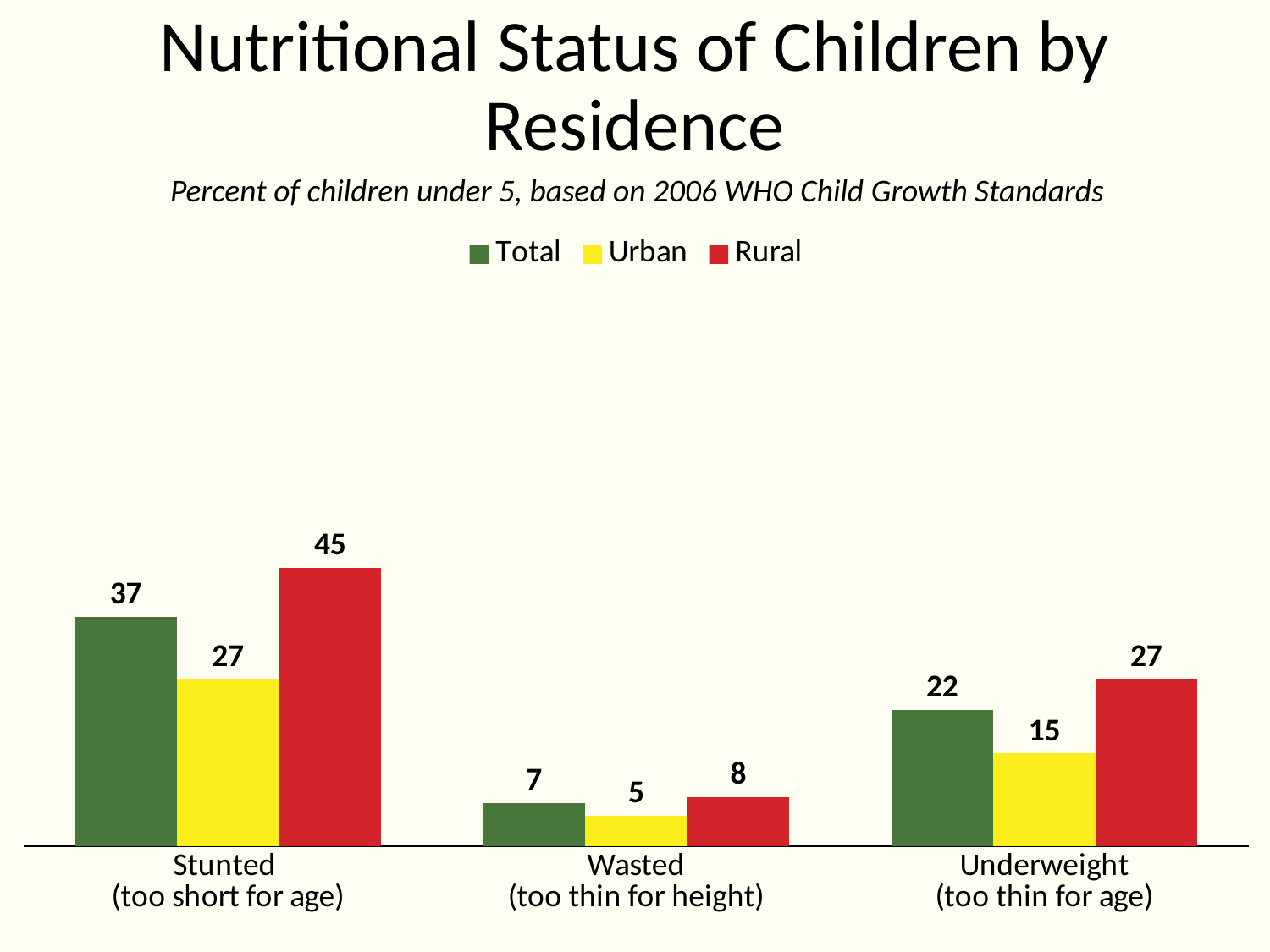

# Nutritional Status of Children by Residence
Percent of children under 5, based on 2006 WHO Child Growth Standards

### Chart

| Category | Total | Urban | Rural |
|---|---|---|---|
| Stunted
(too short for age) | 37.0 | 27.0 | 45.0 |
| Wasted
(too thin for height) | 7.0 | 5.0 | 8.0 |
| Underweight
(too thin for age) | 22.0 | 15.0 | 27.0 |